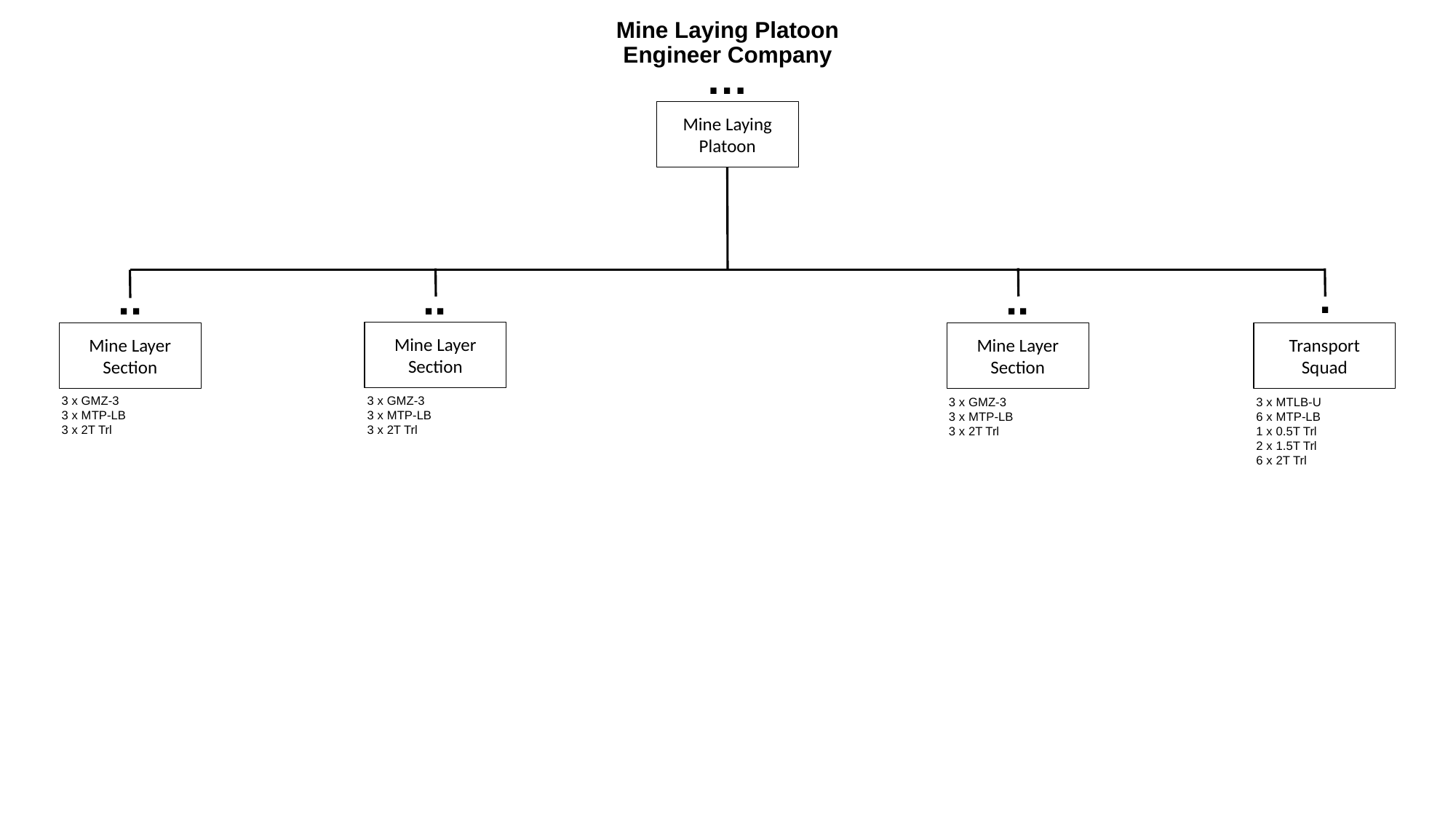

# Mine Laying Platoon Engineer Company
…
Mine Laying
Platoon
.
..
..
..
Mine Layer
Section
Mine Layer
Section
Mine Layer
Section
Transport
Squad
3 x GMZ-3
3 x MTP-LB
3 x 2T Trl
3 x GMZ-3
3 x MTP-LB
3 x 2T Trl
3 x GMZ-3
3 x MTP-LB
3 x 2T Trl
3 x MTLB-U
6 x MTP-LB
1 x 0.5T Trl
2 x 1.5T Trl
6 x 2T Trl